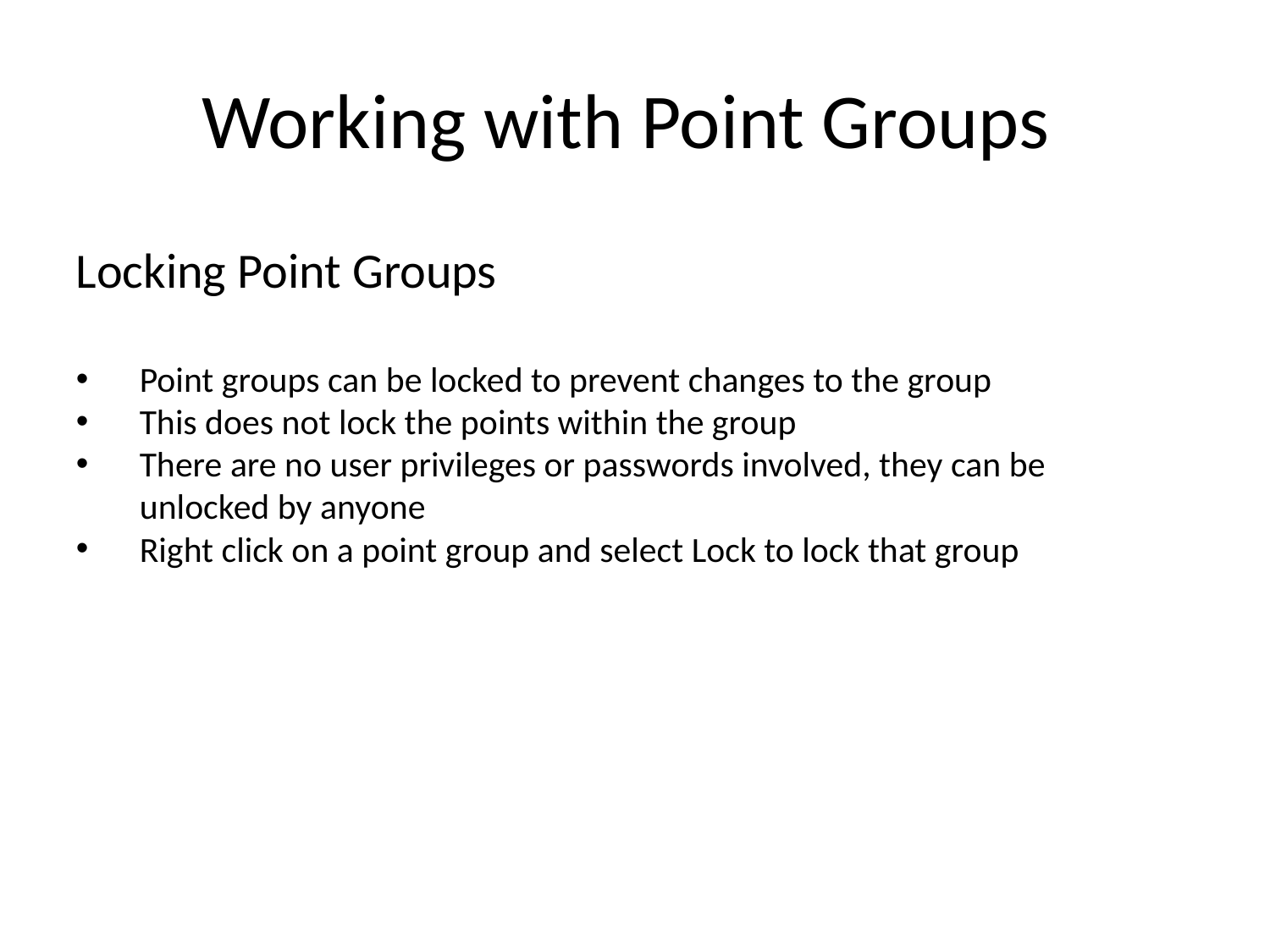

# Working with Point Groups
Locking Point Groups

Point groups can be locked to prevent changes to the group
This does not lock the points within the group
There are no user privileges or passwords involved, they can be unlocked by anyone
Right click on a point group and select Lock to lock that group